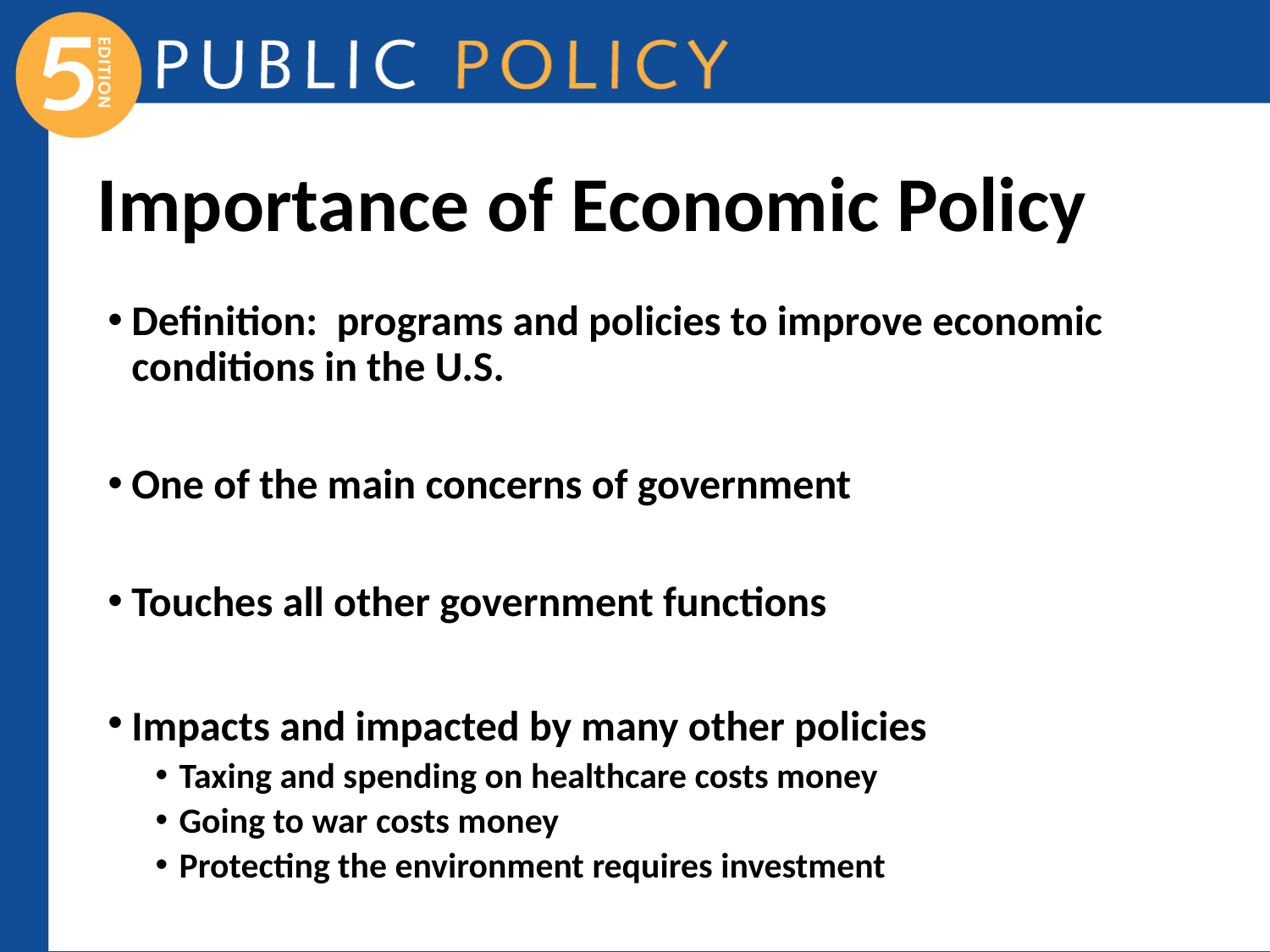

# Importance of Economic Policy
Definition:  programs and policies to improve economic conditions in the U.S.

One of the main concerns of government

Touches all other government functions

Impacts and impacted by many other policies
Taxing and spending on healthcare costs money
Going to war costs money
Protecting the environment requires investment